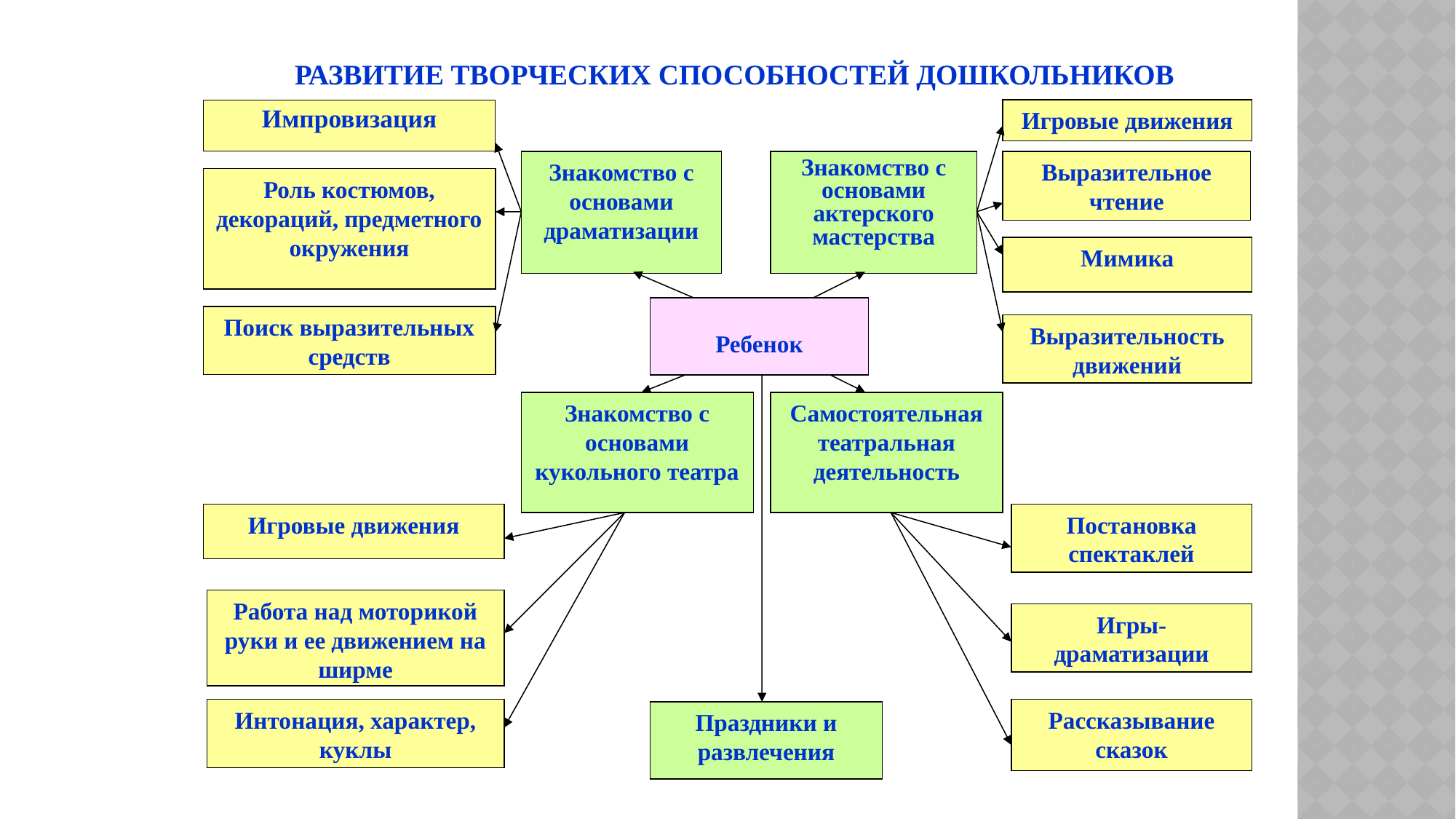

Развитие творческих способностей дошкольников
Импровизация
Игровые движения

Знакомство с основами драматизации
Знакомство с основами актерского мастерства
Выразительное чтение
Роль костюмов, декораций, предметного окружения

Мимика

Ребенок
Поиск выразительных средств
Выразительность движений

Знакомство с основами кукольного театра
Самостоятельная театральная деятельность
Игровые движения
Постановка спектаклей

Работа над моторикой руки и ее движением на ширме
Игры-драматизации
Интонация, характер, куклы
Рассказывание сказок
Праздники и развлечения